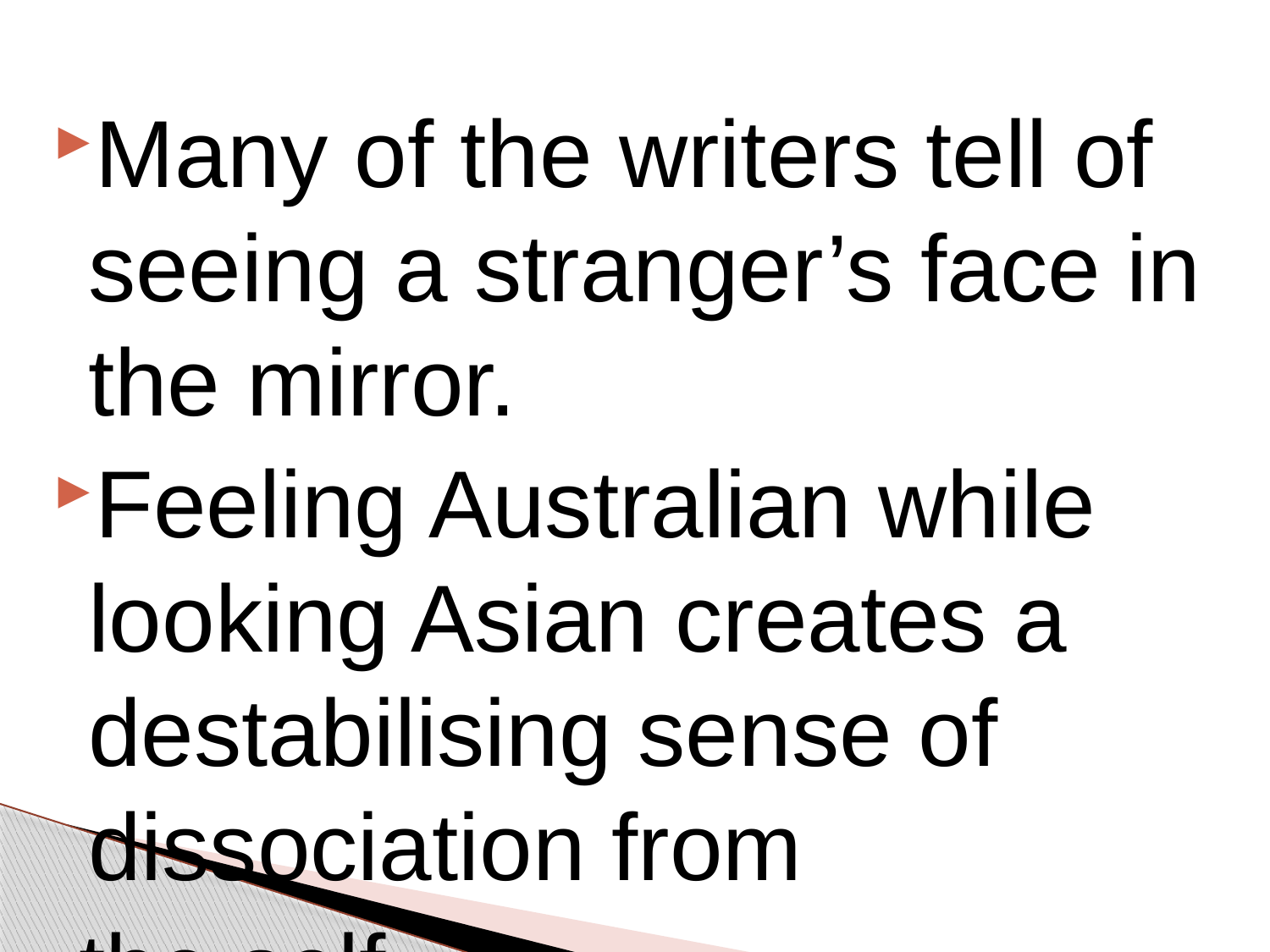

#
Many of the writers tell of seeing a stranger’s face in the mirror.
Feeling Australian while looking Asian creates a destabilising sense of dissociation from
 the self.